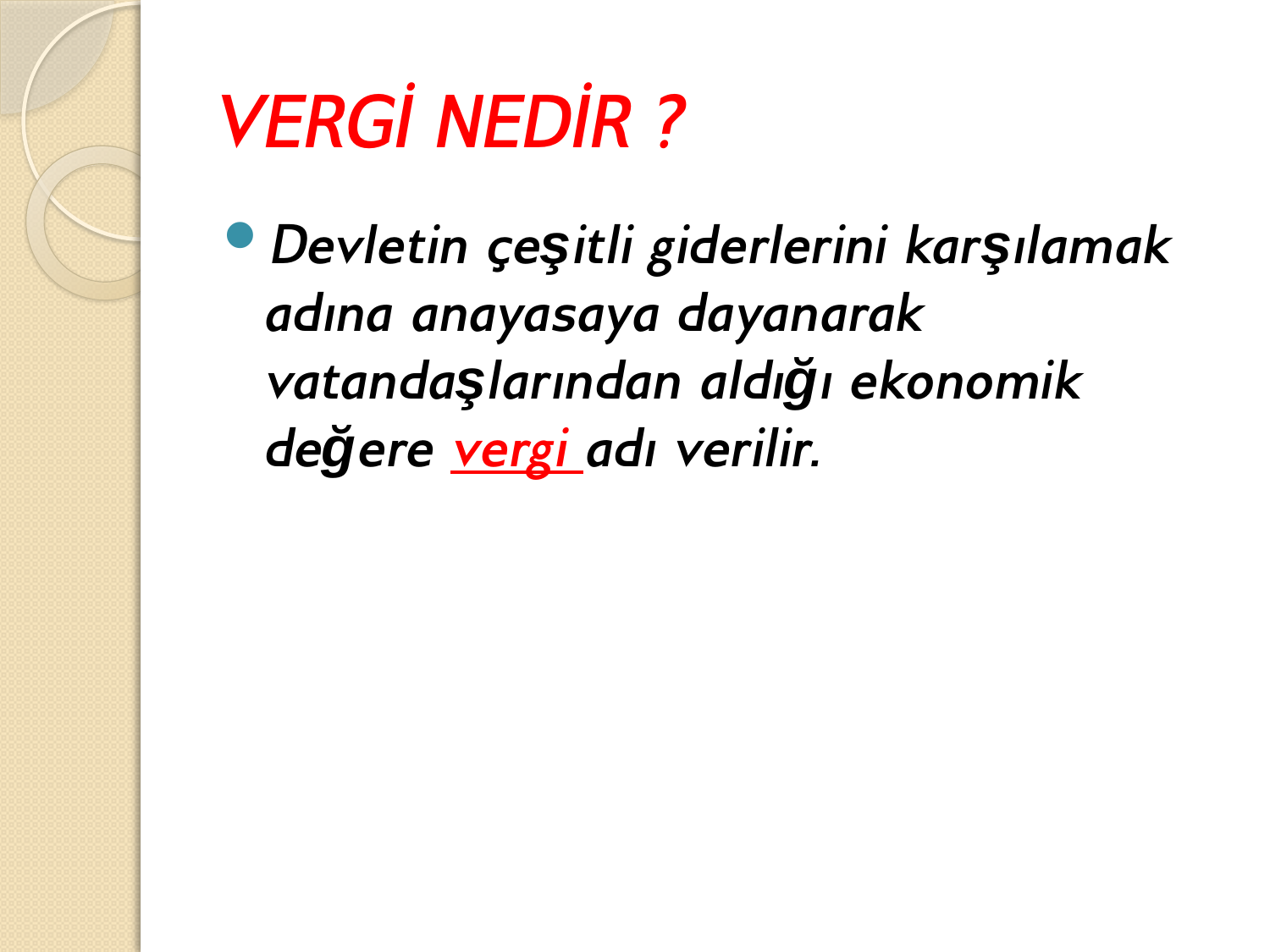

# VERGİ NEDİR ?
Devletin çeşitli giderlerini karşılamak adına anayasaya dayanarak vatandaşlarından aldığı ekonomik değere vergi adı verilir.